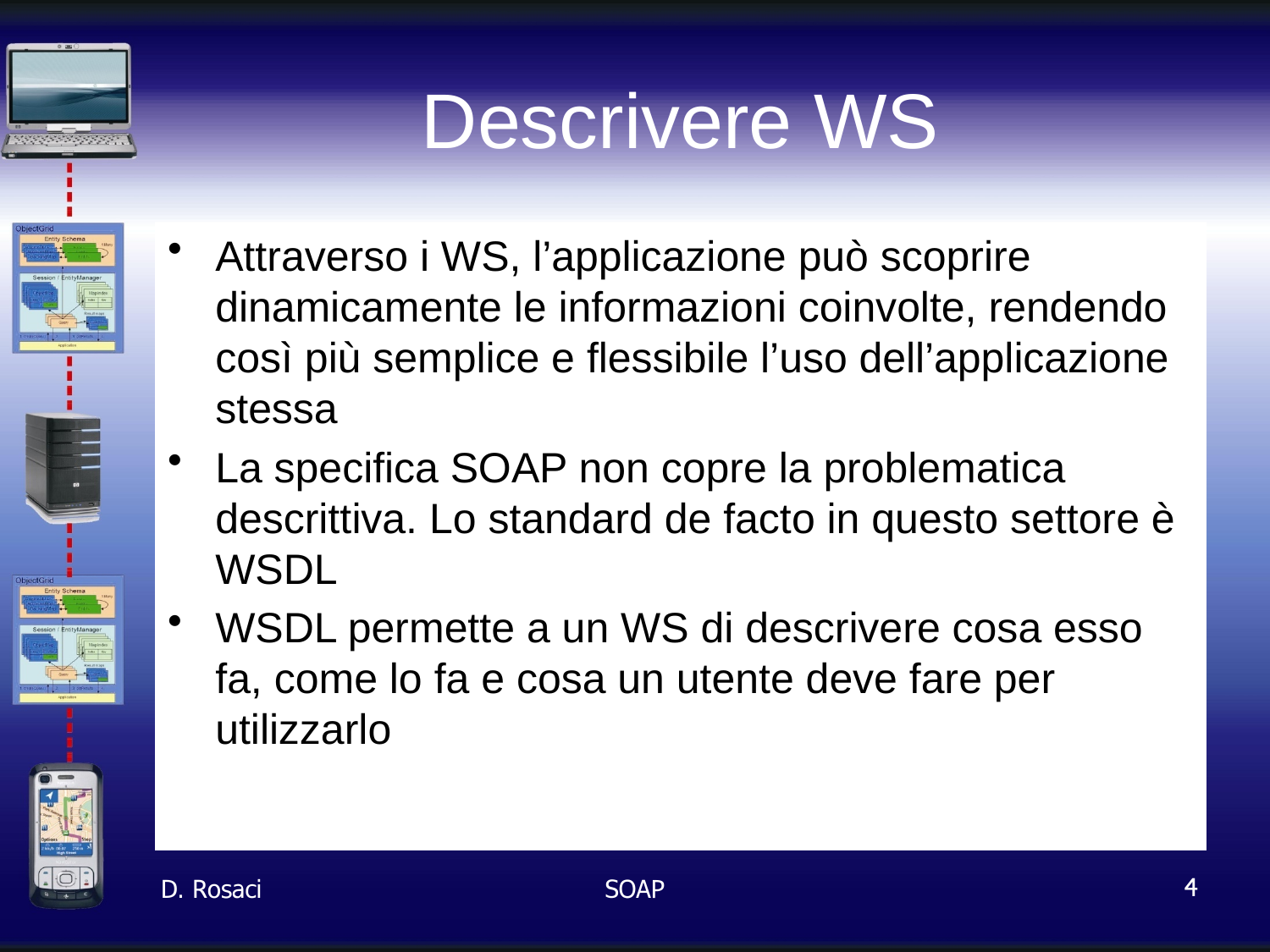

# Descrivere WS
Attraverso i WS, l’applicazione può scoprire dinamicamente le informazioni coinvolte, rendendo così più semplice e flessibile l’uso dell’applicazione stessa
La specifica SOAP non copre la problematica descrittiva. Lo standard de facto in questo settore è WSDL
WSDL permette a un WS di descrivere cosa esso fa, come lo fa e cosa un utente deve fare per utilizzarlo
D. Rosaci
SOAP